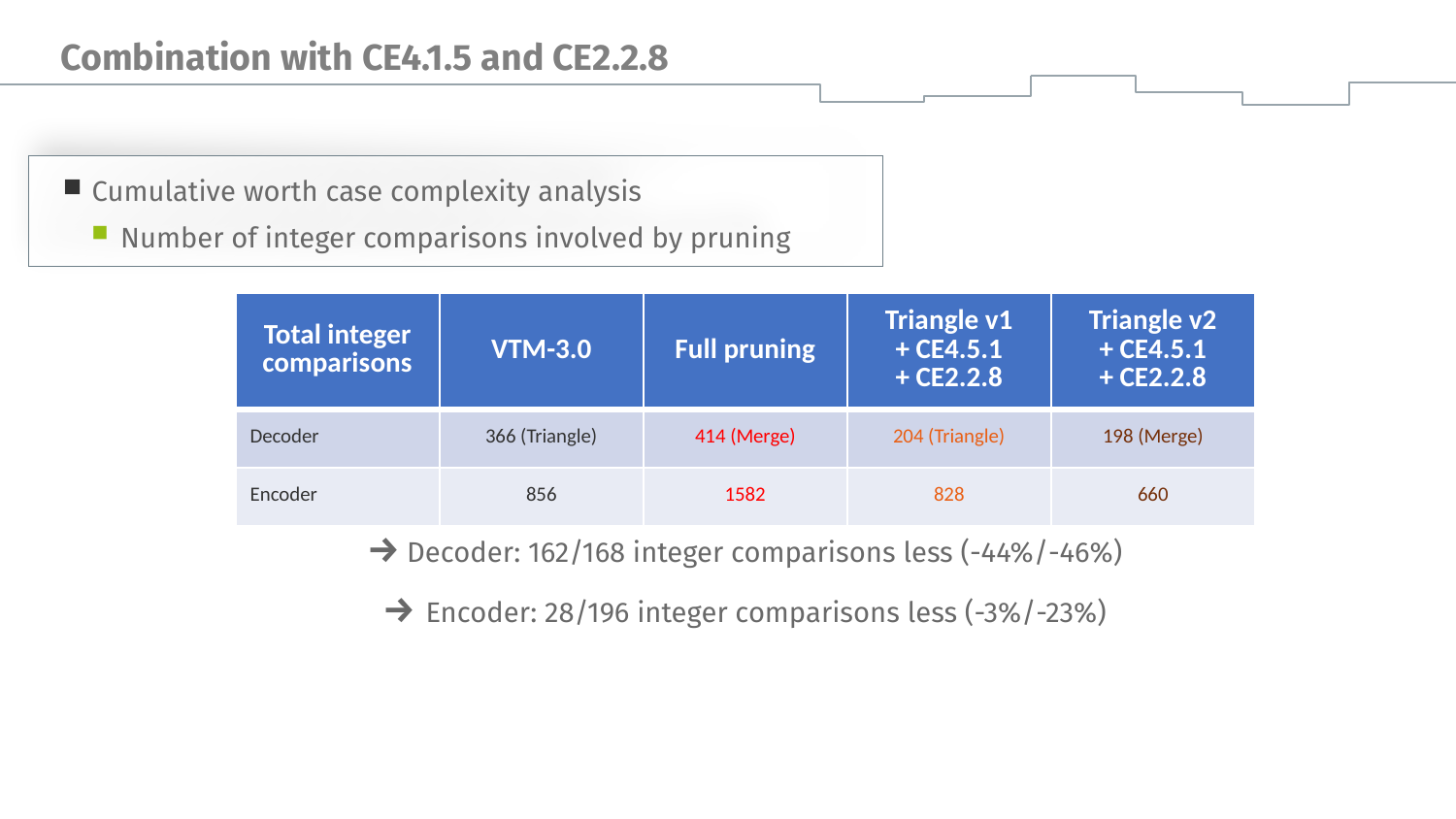

# Combination with CE4.1.5 and CE2.2.8
Cumulative worth case complexity analysis
Number of integer comparisons involved by pruning
| Total integer comparisons | VTM-3.0 | Full pruning | Triangle v1 + CE4.5.1 + CE2.2.8 | Triangle v2 + CE4.5.1 + CE2.2.8 |
| --- | --- | --- | --- | --- |
| Decoder | 366 (Triangle) | 414 (Merge) | 204 (Triangle) | 198 (Merge) |
| Encoder | 856 | 1582 | 828 | 660 |
→ Decoder: 162/168 integer comparisons less (-44%/-46%)
→ Encoder: 28/196 integer comparisons less (-3%/-23%)